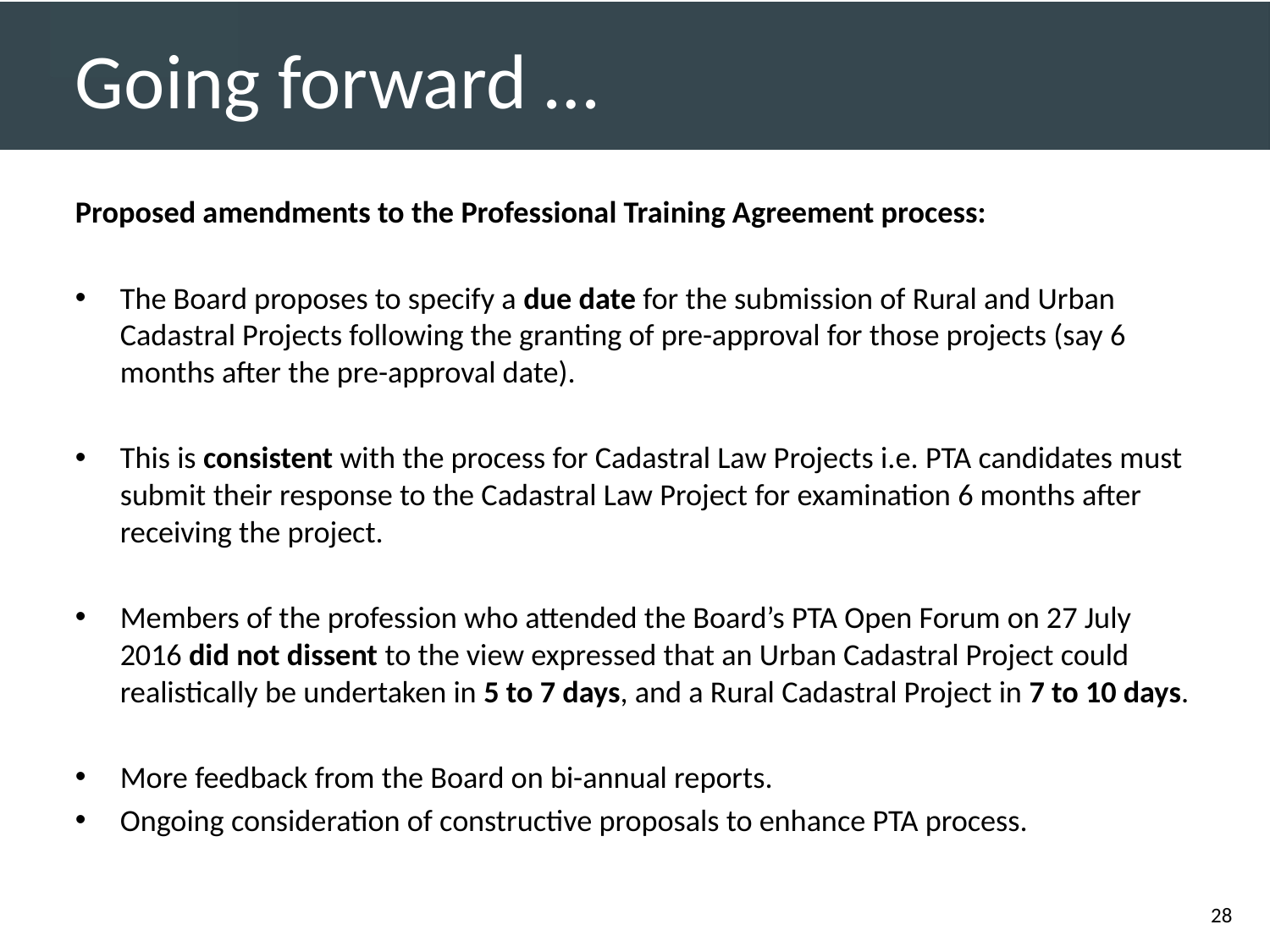

# Going forward …
Proposed amendments to the Professional Training Agreement process:

The Board proposes to specify a due date for the submission of Rural and Urban Cadastral Projects following the granting of pre-approval for those projects (say 6 months after the pre-approval date).

This is consistent with the process for Cadastral Law Projects i.e. PTA candidates must submit their response to the Cadastral Law Project for examination 6 months after receiving the project.

Members of the profession who attended the Board’s PTA Open Forum on 27 July 2016 did not dissent to the view expressed that an Urban Cadastral Project could realistically be undertaken in 5 to 7 days, and a Rural Cadastral Project in 7 to 10 days.

More feedback from the Board on bi-annual reports.
Ongoing consideration of constructive proposals to enhance PTA process.

28